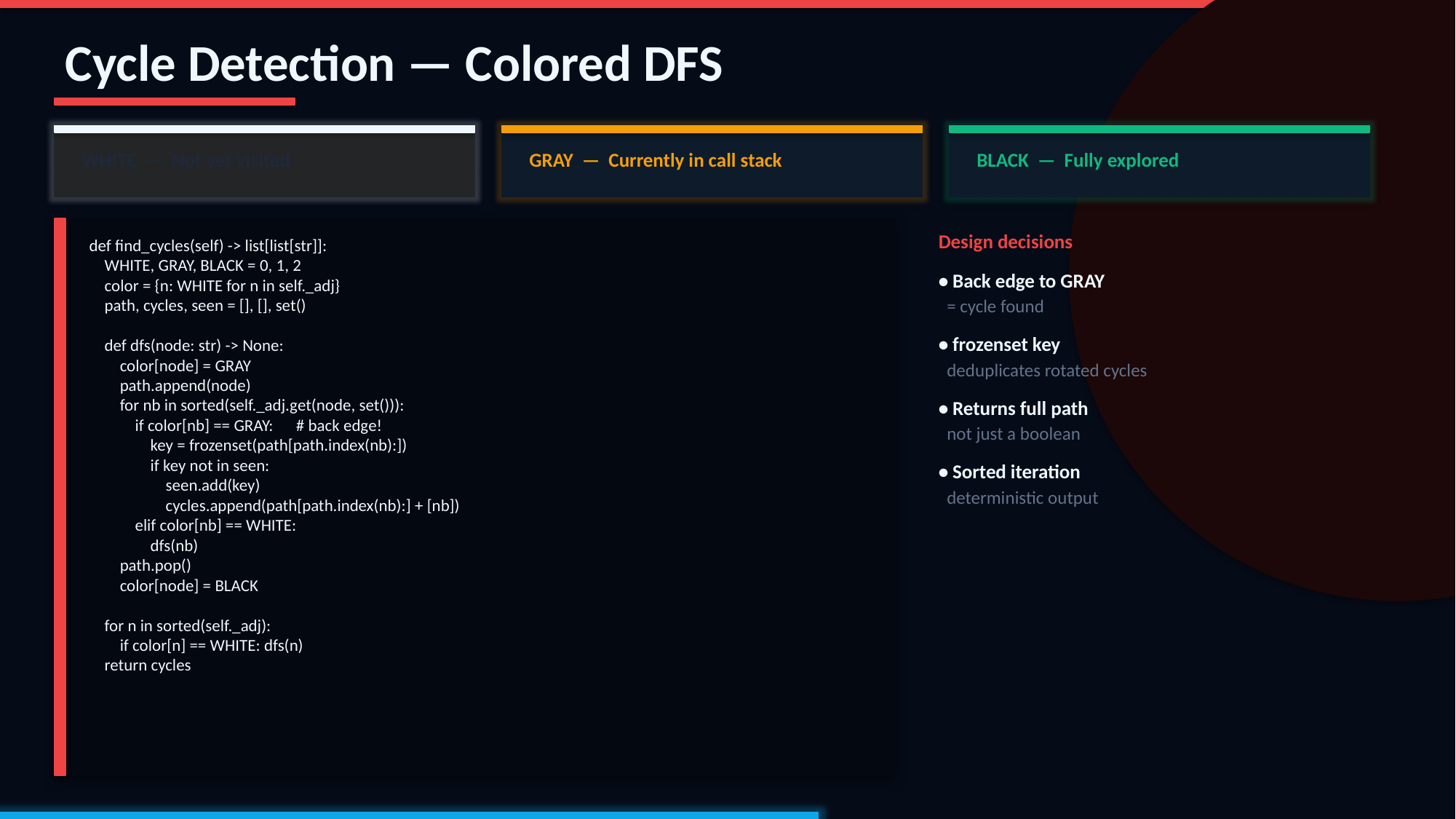

ALGORITHM
Cycle Detection — Colored DFS

WHITE  —  Not yet visited
GRAY  —  Currently in call stack
BLACK  —  Fully explored

Design decisions
• Back edge to GRAY
  = cycle found
• frozenset key
  deduplicates rotated cycles
• Returns full path
  not just a boolean
• Sorted iteration
  deterministic output
def find_cycles(self) -> list[list[str]]:
    WHITE, GRAY, BLACK = 0, 1, 2
    color = {n: WHITE for n in self._adj}
    path, cycles, seen = [], [], set()

    def dfs(node: str) -> None:
        color[node] = GRAY
        path.append(node)
        for nb in sorted(self._adj.get(node, set())):
            if color[nb] == GRAY:      # back edge!
                key = frozenset(path[path.index(nb):])
                if key not in seen:
                    seen.add(key)
                    cycles.append(path[path.index(nb):] + [nb])
            elif color[nb] == WHITE:
                dfs(nb)
        path.pop()
        color[node] = BLACK

    for n in sorted(self._adj):
        if color[n] == WHITE: dfs(n)
    return cycles